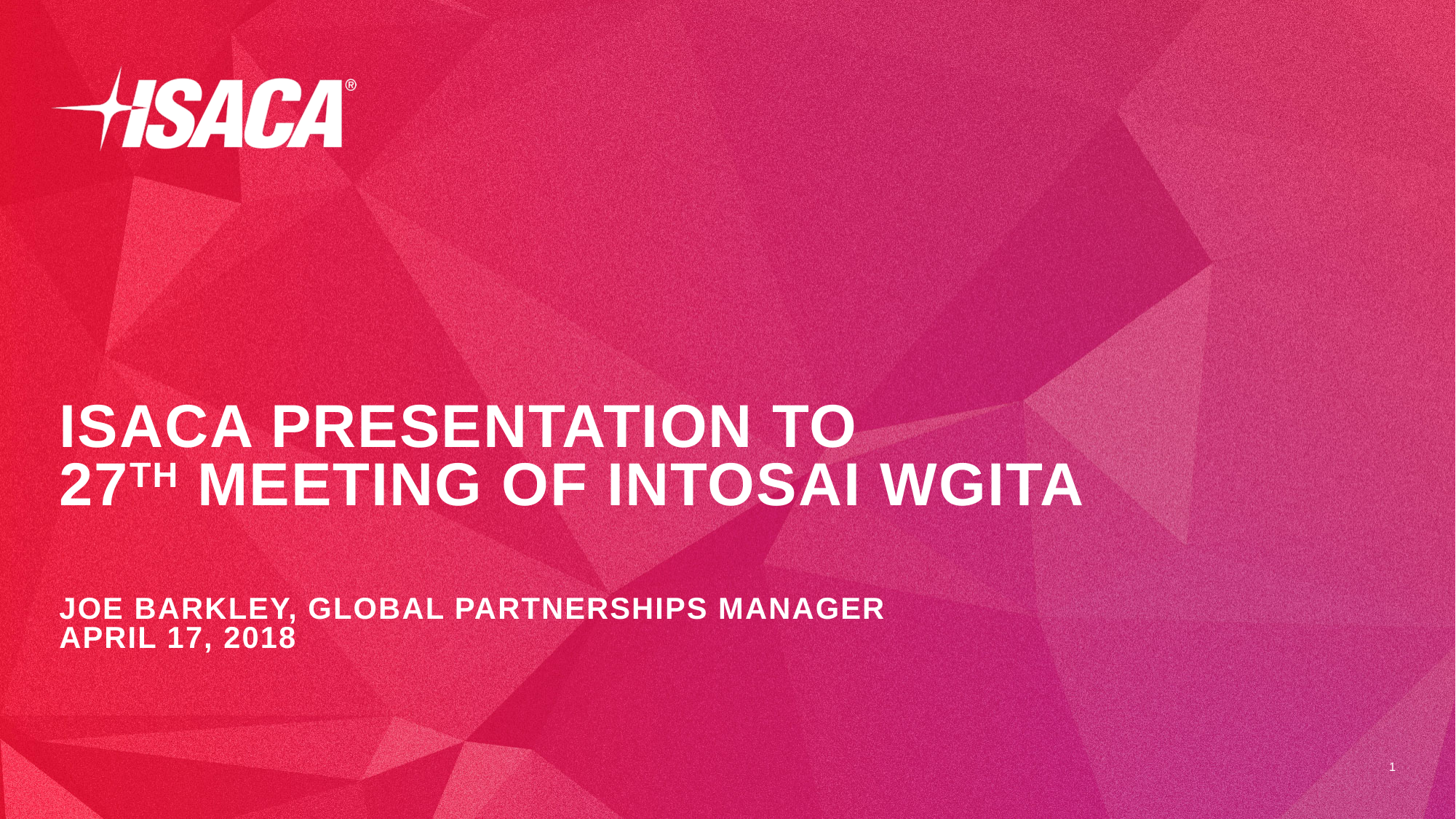

# ISACA PRESENTATION TO 27th MEETING OF INTOSAI WGITA Joe barkley, global partnerships manager April 17, 2018
1